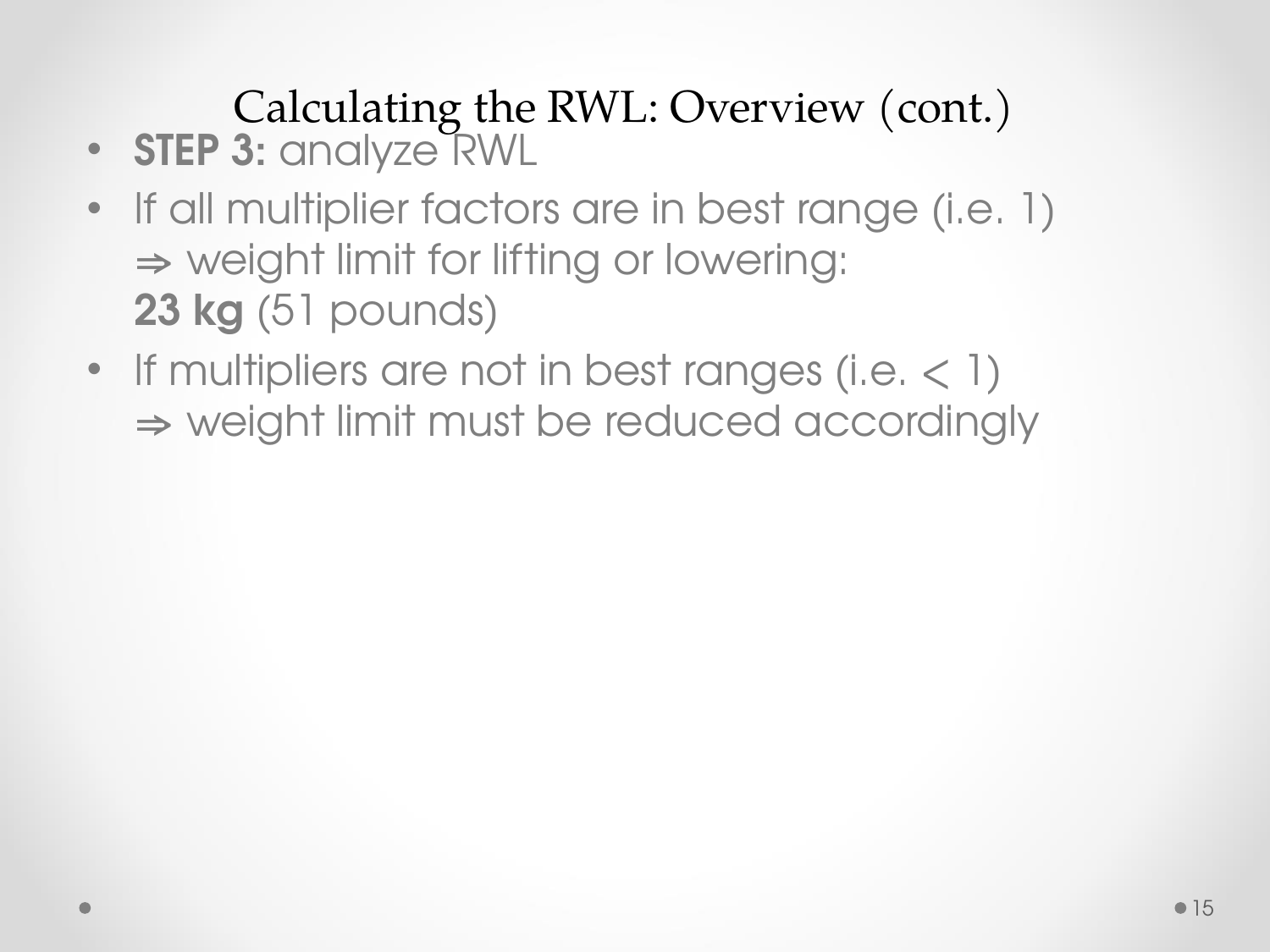

# Calculating the RWL: Overview (cont.)

STEP 3: analyze RWL
If all multiplier factors are in best range (i.e. 1)
⇒ weight limit for lifting or lowering:
23 kg (51 pounds)
If multipliers are not in best ranges (i.e. < 1)
⇒ weight limit must be reduced accordingly
15